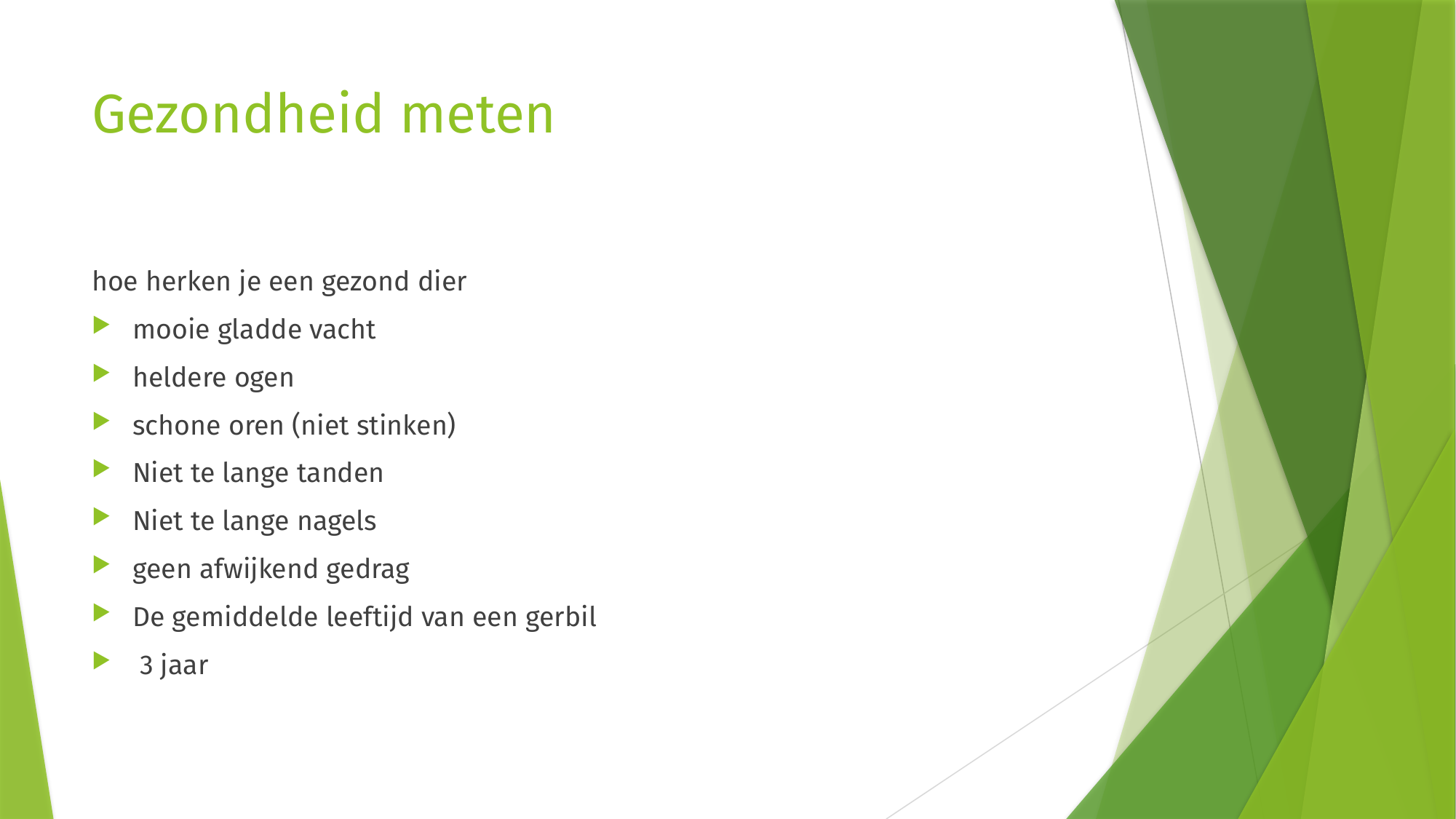

# Gezondheid meten
hoe herken je een gezond dier
mooie gladde vacht
heldere ogen
schone oren (niet stinken)
Niet te lange tanden
Niet te lange nagels
geen afwijkend gedrag
De gemiddelde leeftijd van een gerbil
 3 jaar